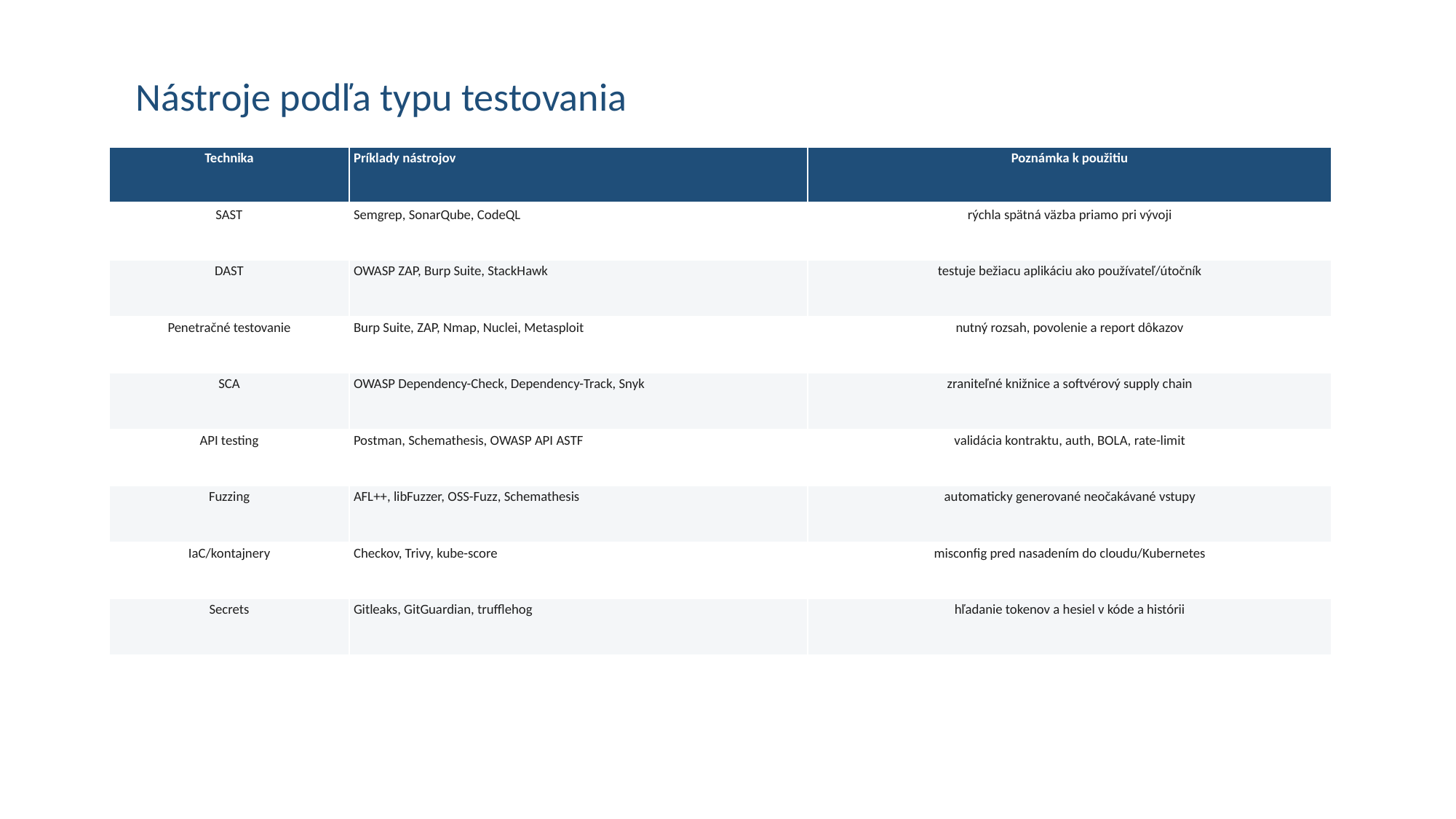

# Nástroje podľa typu testovania
| Technika | Príklady nástrojov | Poznámka k použitiu |
| --- | --- | --- |
| SAST | Semgrep, SonarQube, CodeQL | rýchla spätná väzba priamo pri vývoji |
| DAST | OWASP ZAP, Burp Suite, StackHawk | testuje bežiacu aplikáciu ako používateľ/útočník |
| Penetračné testovanie | Burp Suite, ZAP, Nmap, Nuclei, Metasploit | nutný rozsah, povolenie a report dôkazov |
| SCA | OWASP Dependency-Check, Dependency-Track, Snyk | zraniteľné knižnice a softvérový supply chain |
| API testing | Postman, Schemathesis, OWASP API ASTF | validácia kontraktu, auth, BOLA, rate-limit |
| Fuzzing | AFL++, libFuzzer, OSS-Fuzz, Schemathesis | automaticky generované neočakávané vstupy |
| IaC/kontajnery | Checkov, Trivy, kube-score | misconfig pred nasadením do cloudu/Kubernetes |
| Secrets | Gitleaks, GitGuardian, trufflehog | hľadanie tokenov a hesiel v kóde a histórii |